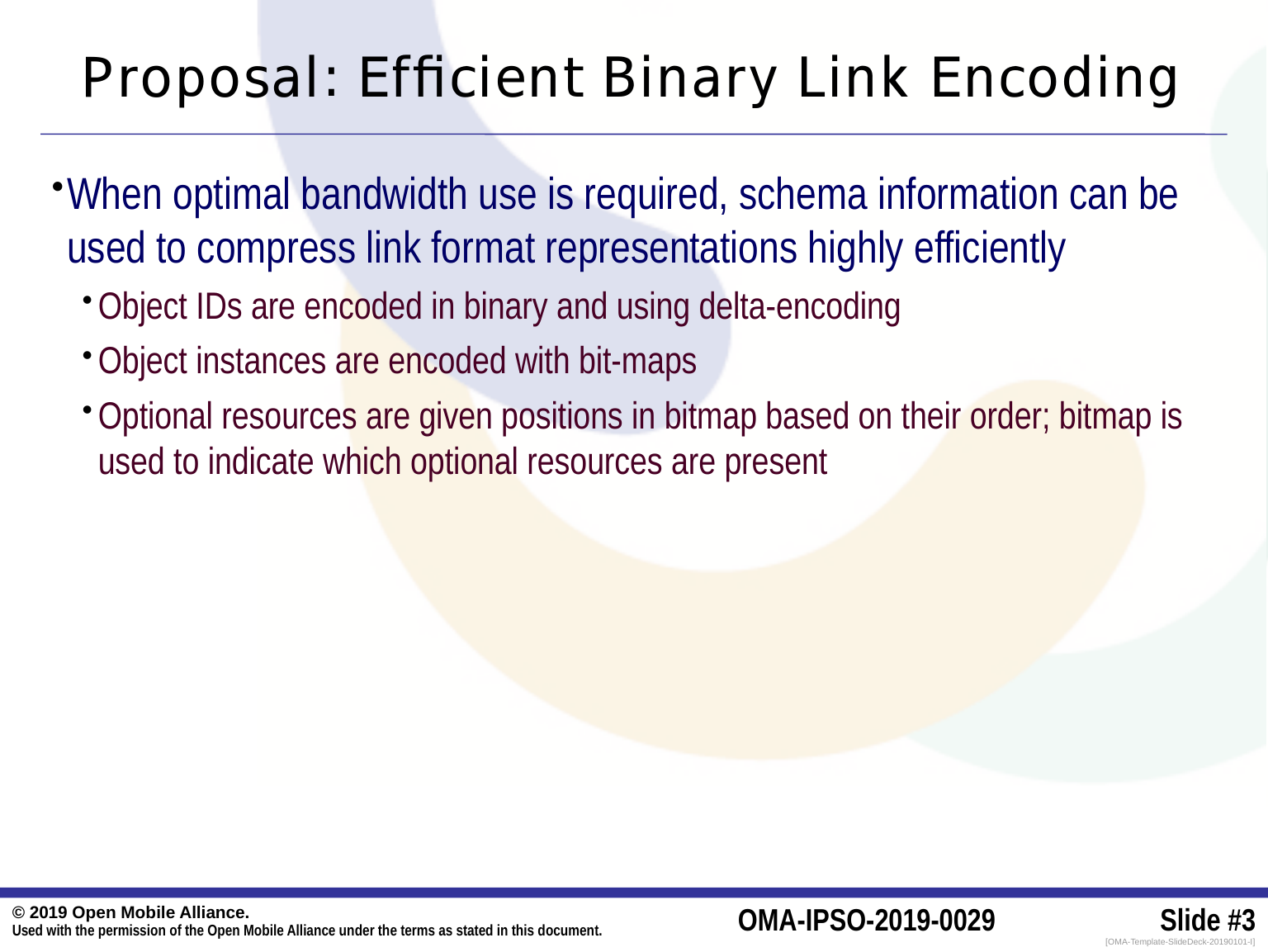

# Proposal: Efficient Binary Link Encoding
When optimal bandwidth use is required, schema information can be used to compress link format representations highly efficiently
Object IDs are encoded in binary and using delta-encoding
Object instances are encoded with bit-maps
Optional resources are given positions in bitmap based on their order; bitmap is used to indicate which optional resources are present